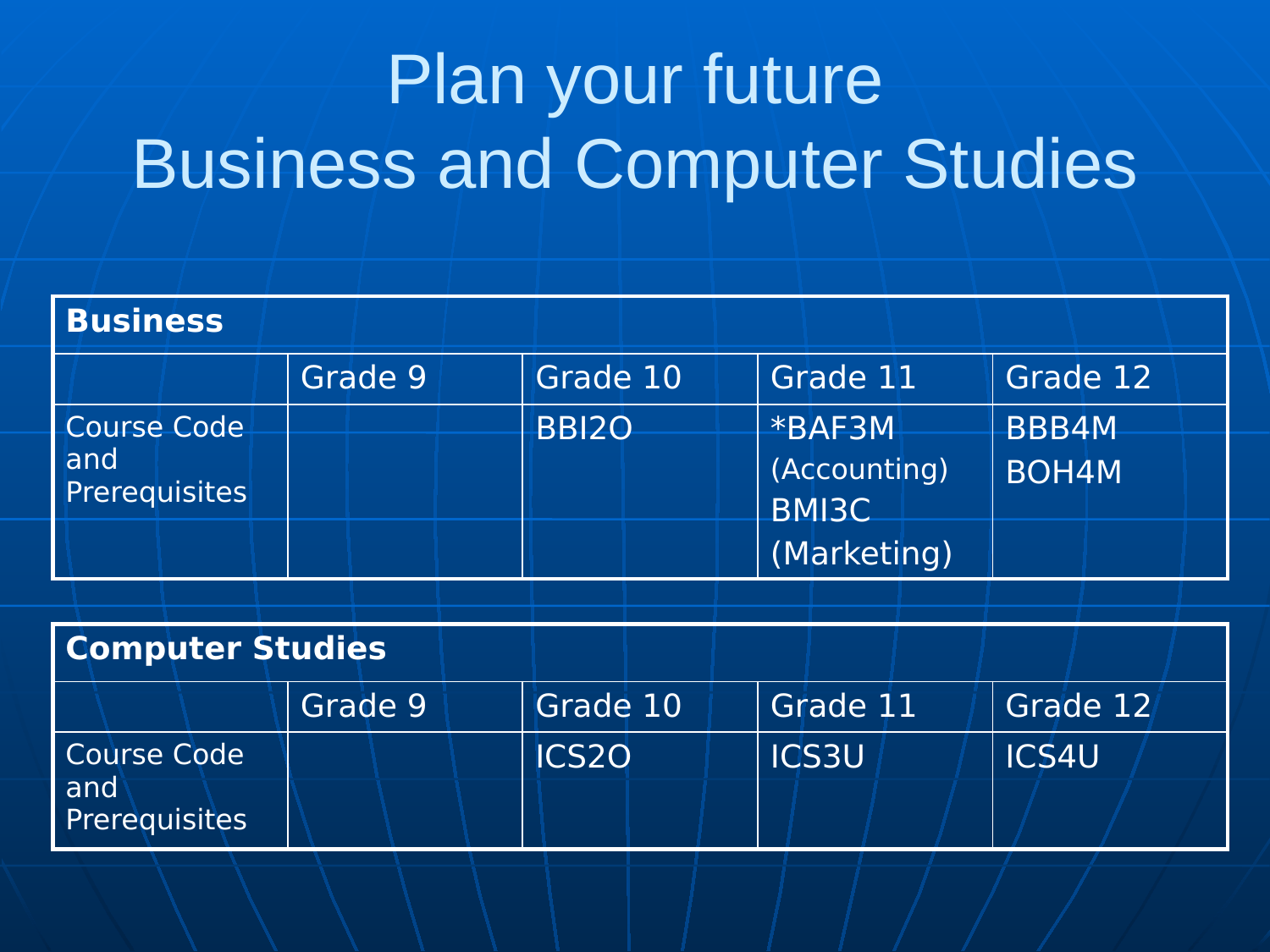

Plan your future
Business and Computer Studies
| Business |  |  |  |  |
| --- | --- | --- | --- | --- |
|  | Grade 9 | Grade 10 | Grade 11 | Grade 12 |
| Course Code and Prerequisites |  | BBI2O | \*BAF3M (Accounting) BMI3C (Marketing) | BBB4M BOH4M |
| Computer Studies |  |  |  |  |
| --- | --- | --- | --- | --- |
|  | Grade 9 | Grade 10 | Grade 11 | Grade 12 |
| Course Code and Prerequisites |  | ICS2O | ICS3U | ICS4U |